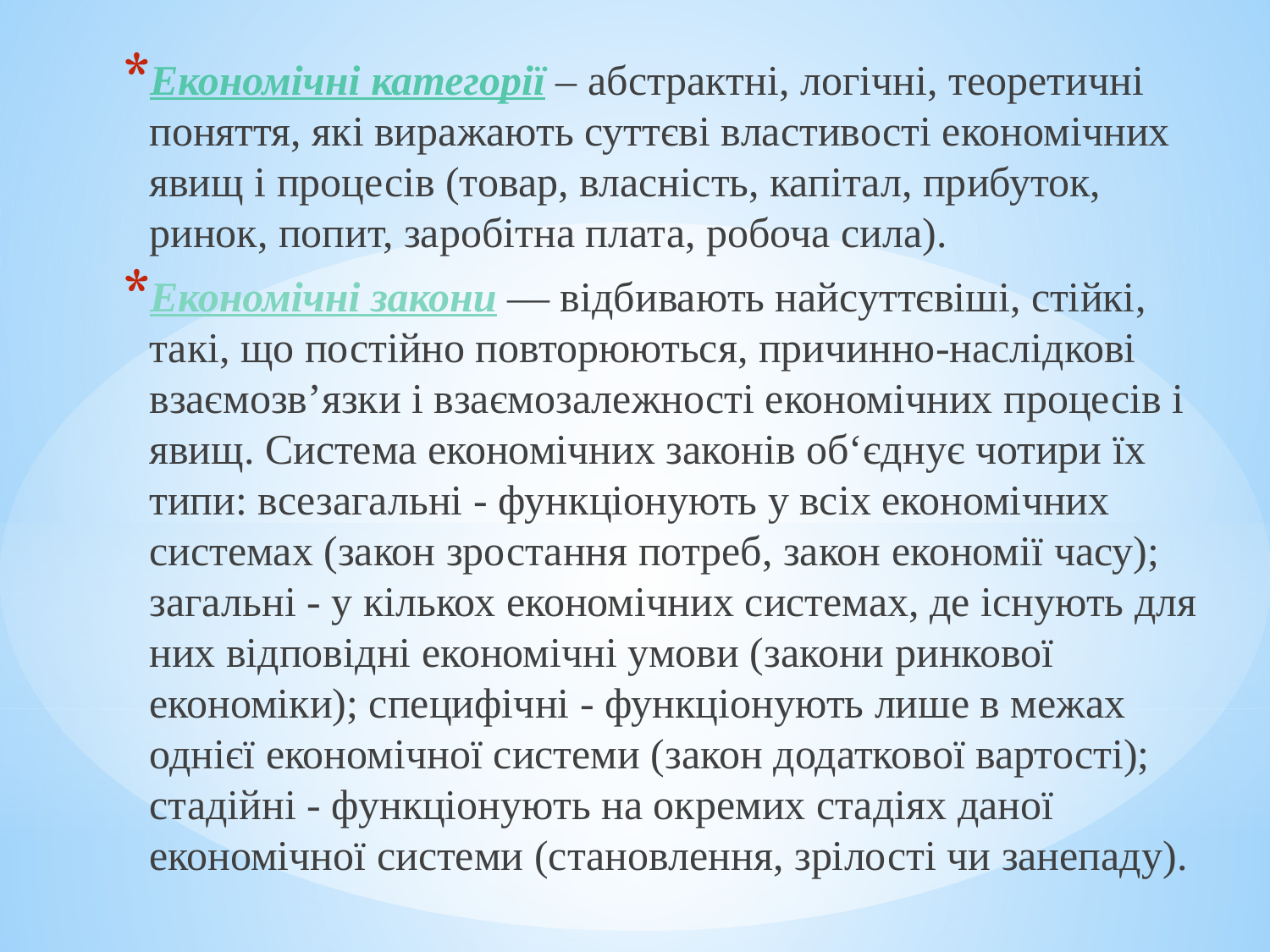

Економічні категорії – абстрактні, логічні, теоретичні поняття, які виражають суттєві властивості економічних явищ і процесів (товар, власність, капітал, прибуток, ринок, попит, заробітна плата, робоча сила).
Економічні закони — відбивають найсуттєвіші, стійкі, такі, що постійно повторюються, причинно-наслідкові взаємозв’язки і взаємозалежності економічних процесів і явищ. Система економічних законів об‘єднує чотири їх типи: всезагальні - функціонують у всіх економічних системах (закон зростання потреб, закон економії часу); загальні - у кількох економічних системах, де існують для них відповідні економічні умови (закони ринкової економіки); специфічні - функціонують лише в межах однієї економічної системи (закон додаткової вартості); стадійні - функціонують на окремих стадіях даної економічної системи (становлення, зрілості чи занепаду).